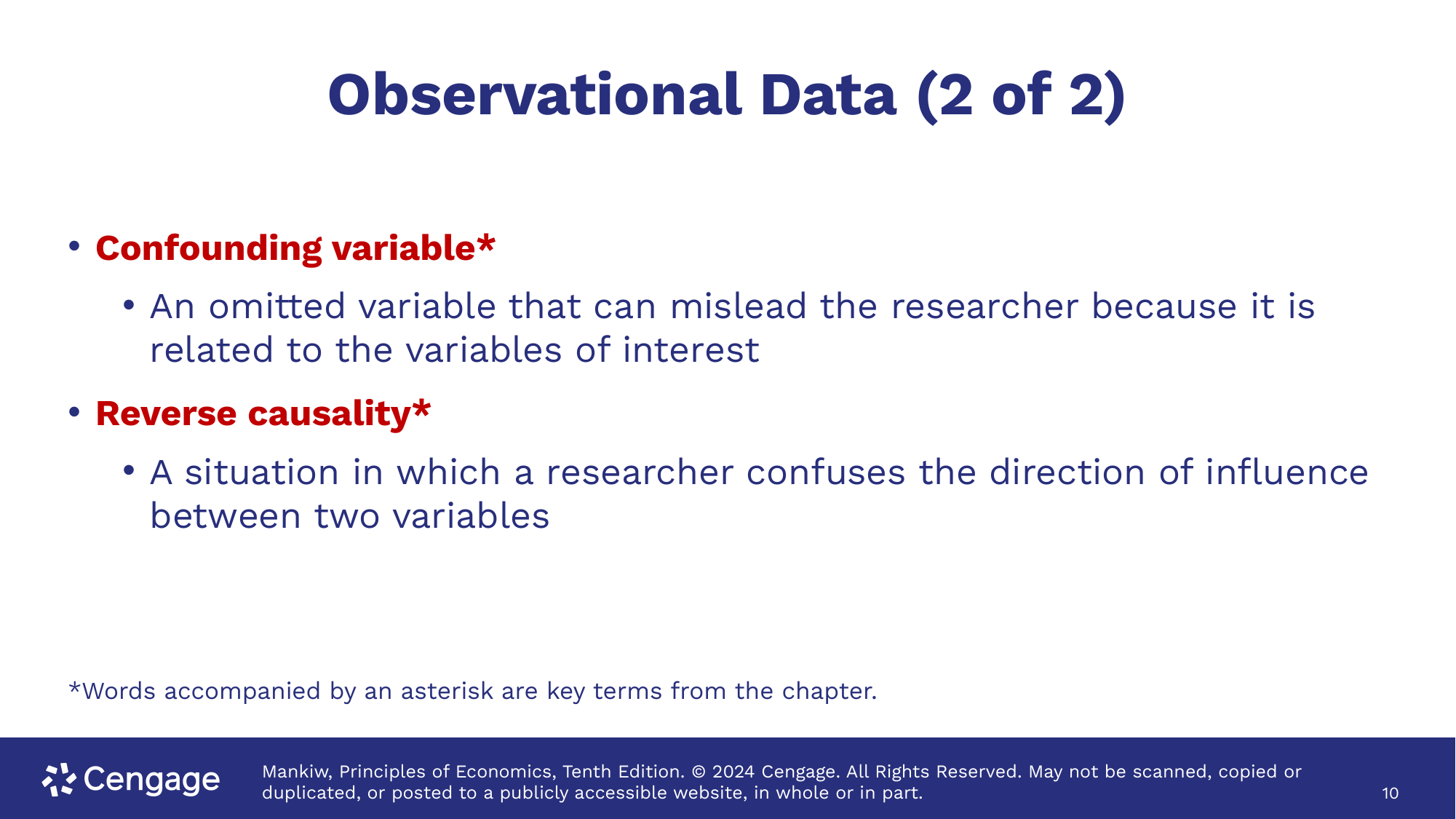

# Observational Data (2 of 2)
Confounding variable*
An omitted variable that can mislead the researcher because it is related to the variables of interest
Reverse causality*
A situation in which a researcher confuses the direction of influence between two variables

*Words accompanied by an asterisk are key terms from the chapter.